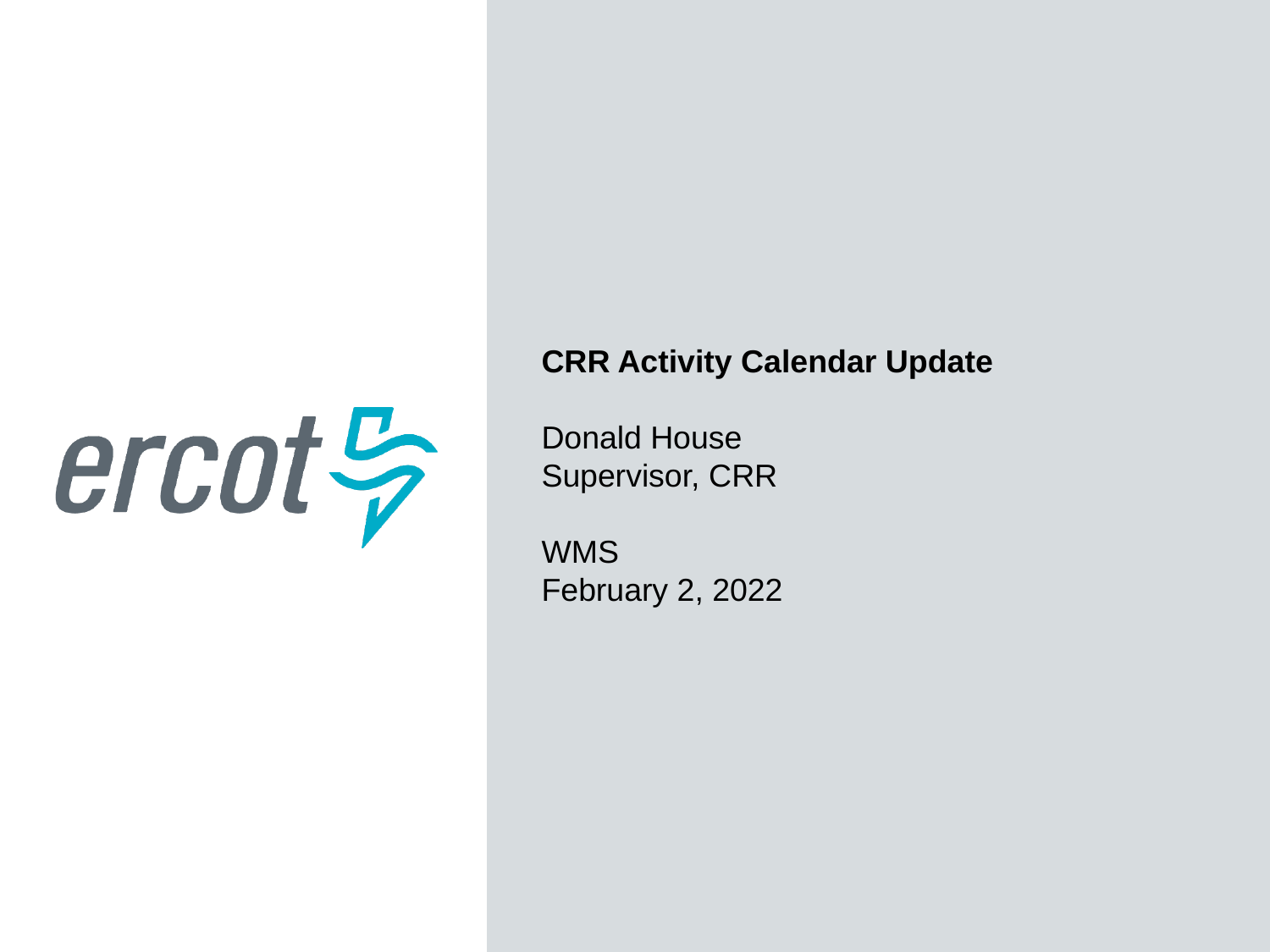

CRR Activity Calendar Update

Donald House
Supervisor, CRR

WMS
February 2, 2022